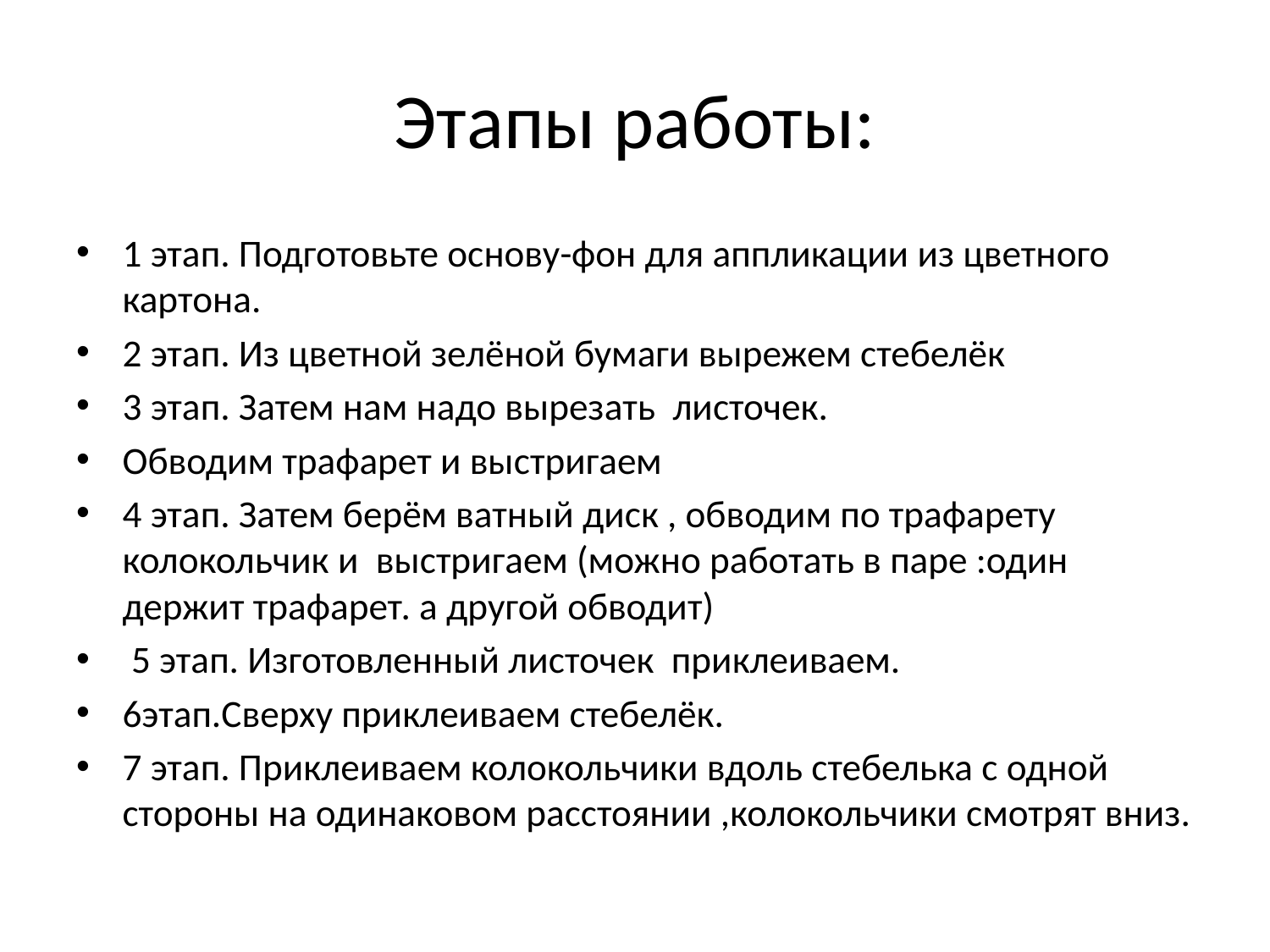

# Этапы работы:
1 этап. Подготовьте основу-фон для аппликации из цветного картона.
2 этап. Из цветной зелёной бумаги вырежем стебелёк
3 этап. Затем нам надо вырезать  листочек.
Обводим трафарет и выстригаем
4 этап. Затем берём ватный диск , обводим по трафарету  колокольчик и  выстригаем (можно работать в паре :один держит трафарет. а другой обводит)
 5 этап. Изготовленный листочек  приклеиваем.
6этап.Сверху приклеиваем стебелёк.
7 этап. Приклеиваем колокольчики вдоль стебелька с одной стороны на одинаковом расстоянии ,колокольчики смотрят вниз.